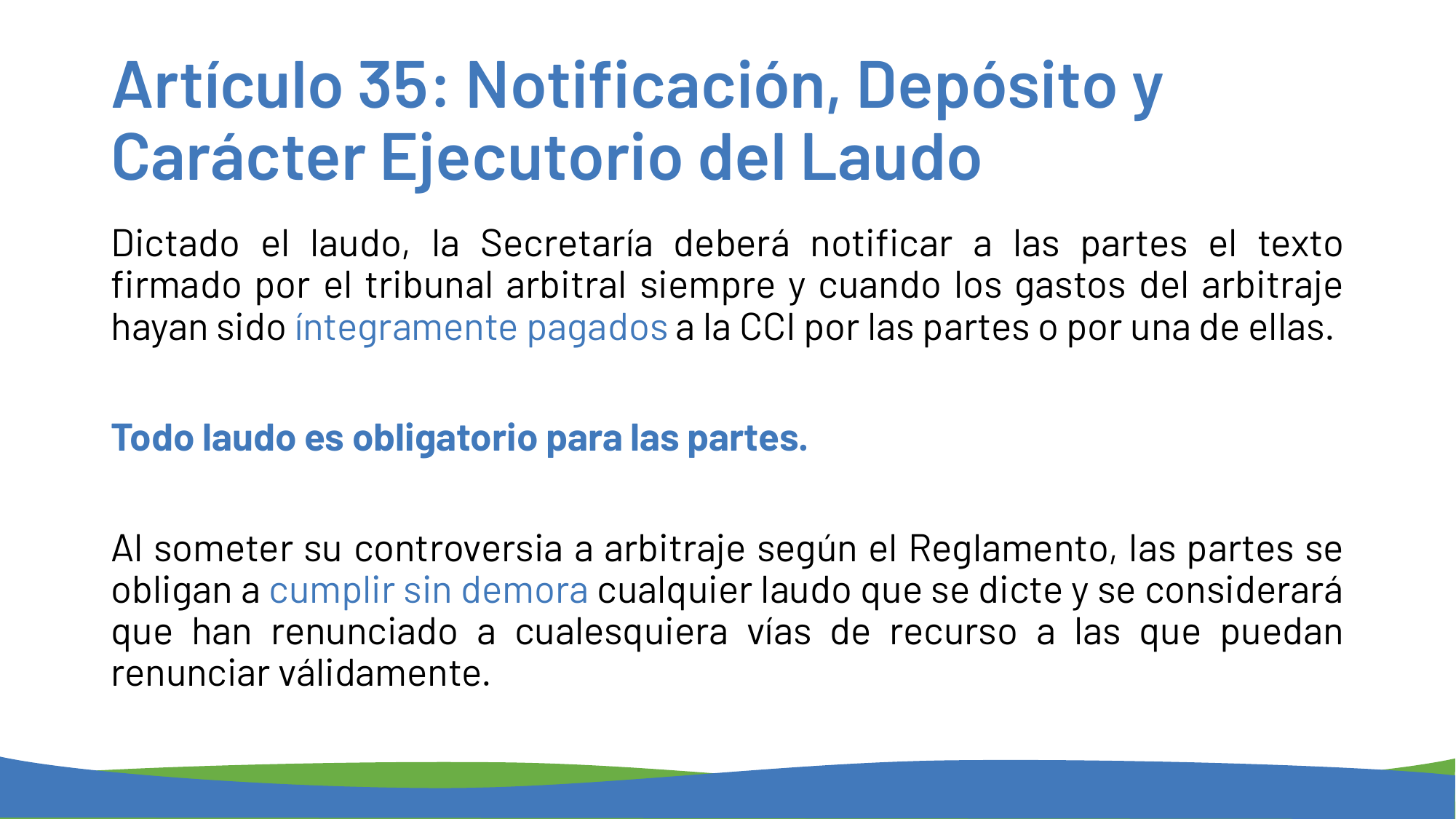

# Artículo 35: Notificación, Depósito y Carácter Ejecutorio del Laudo
Dictado el laudo, la Secretaría deberá notificar a las partes el texto firmado por el tribunal arbitral siempre y cuando los gastos del arbitraje hayan sido íntegramente pagados a la CCI por las partes o por una de ellas.

Todo laudo es obligatorio para las partes.

Al someter su controversia a arbitraje según el Reglamento, las partes se obligan a cumplir sin demora cualquier laudo que se dicte y se considerará que han renunciado a cualesquiera vías de recurso a las que puedan renunciar válidamente.